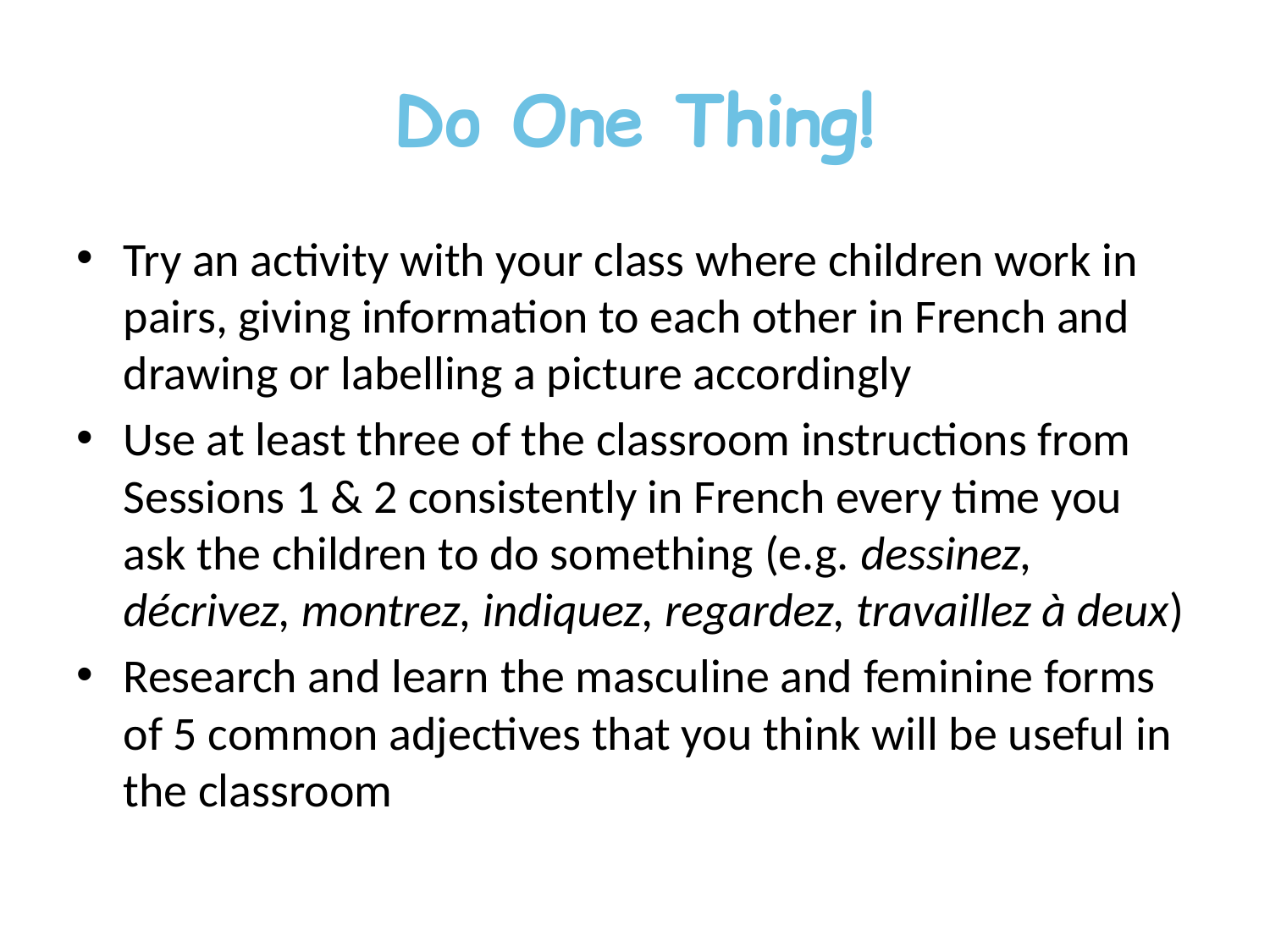

# Do One Thing!
Try an activity with your class where children work in pairs, giving information to each other in French and drawing or labelling a picture accordingly
Use at least three of the classroom instructions from Sessions 1 & 2 consistently in French every time you ask the children to do something (e.g. dessinez, décrivez, montrez, indiquez, regardez, travaillez à deux)
Research and learn the masculine and feminine forms of 5 common adjectives that you think will be useful in the classroom